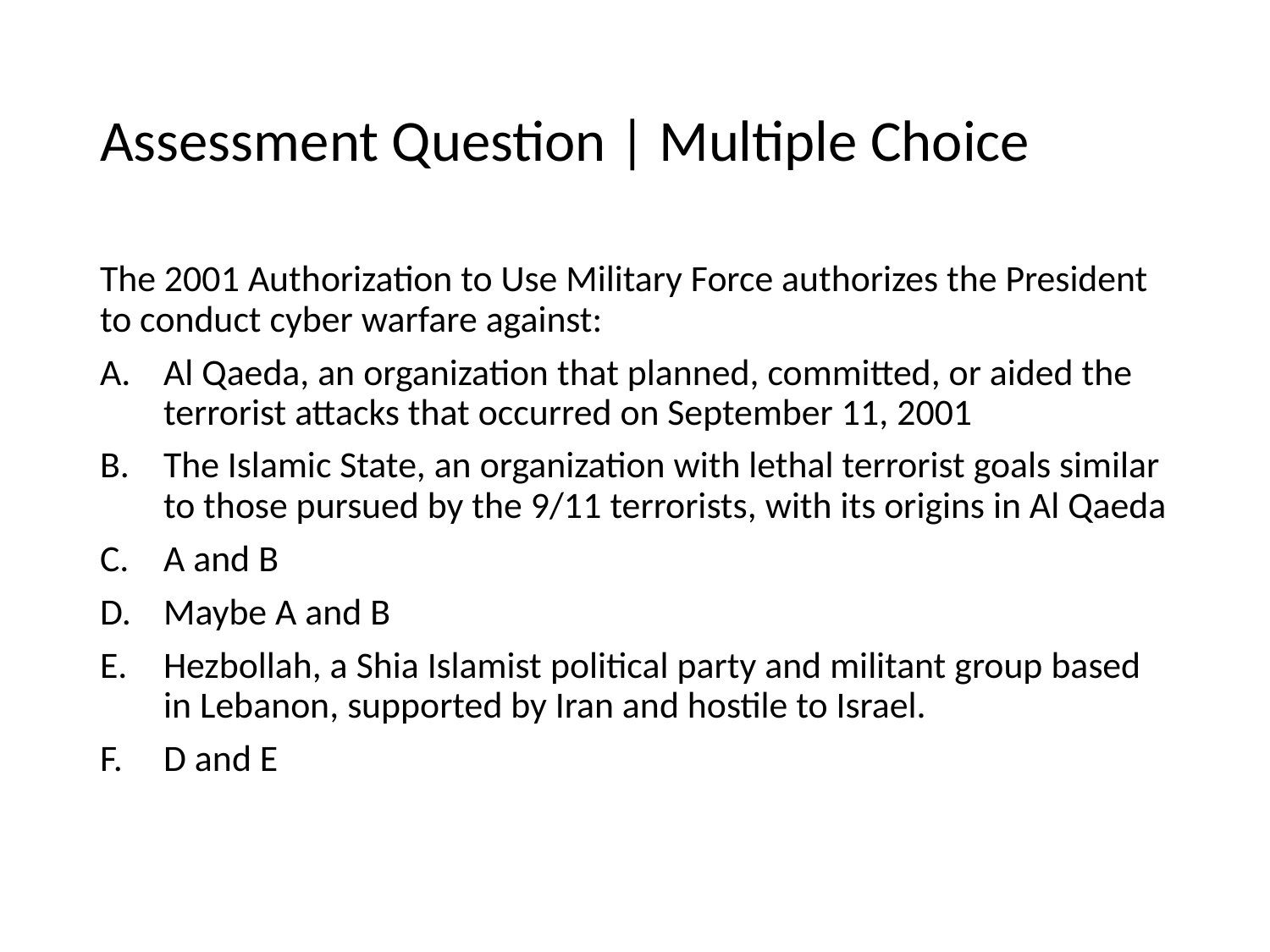

# Assessment Question | Multiple Choice
The 2001 Authorization to Use Military Force authorizes the President to conduct cyber warfare against:
Al Qaeda, an organization that planned, committed, or aided the terrorist attacks that occurred on September 11, 2001
The Islamic State, an organization with lethal terrorist goals similar to those pursued by the 9/11 terrorists, with its origins in Al Qaeda
A and B
Maybe A and B
Hezbollah, a Shia Islamist political party and militant group based in Lebanon, supported by Iran and hostile to Israel.
D and E